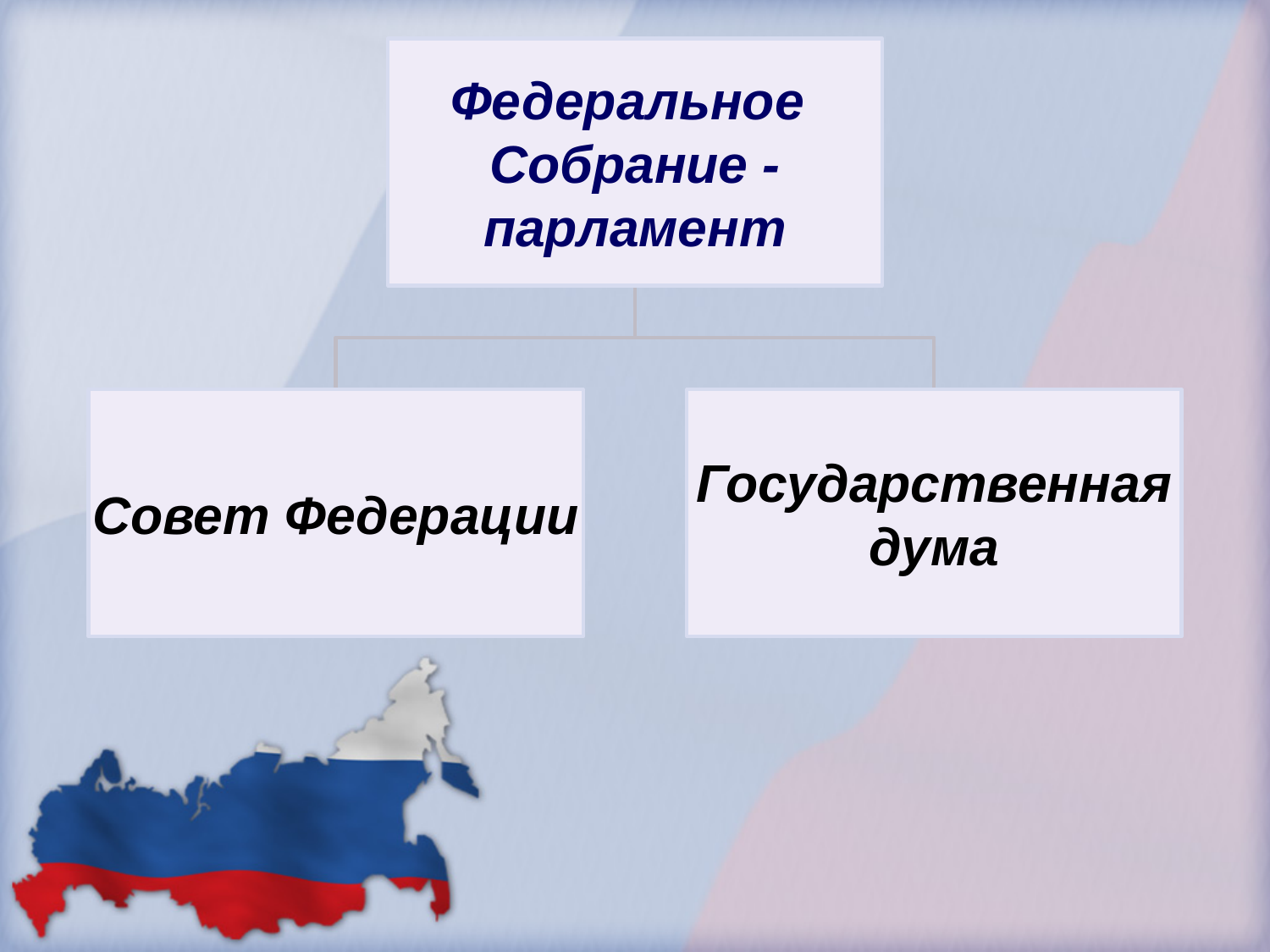

Федеральное
Собрание -парламент
Совет Федерации
Государственная
дума